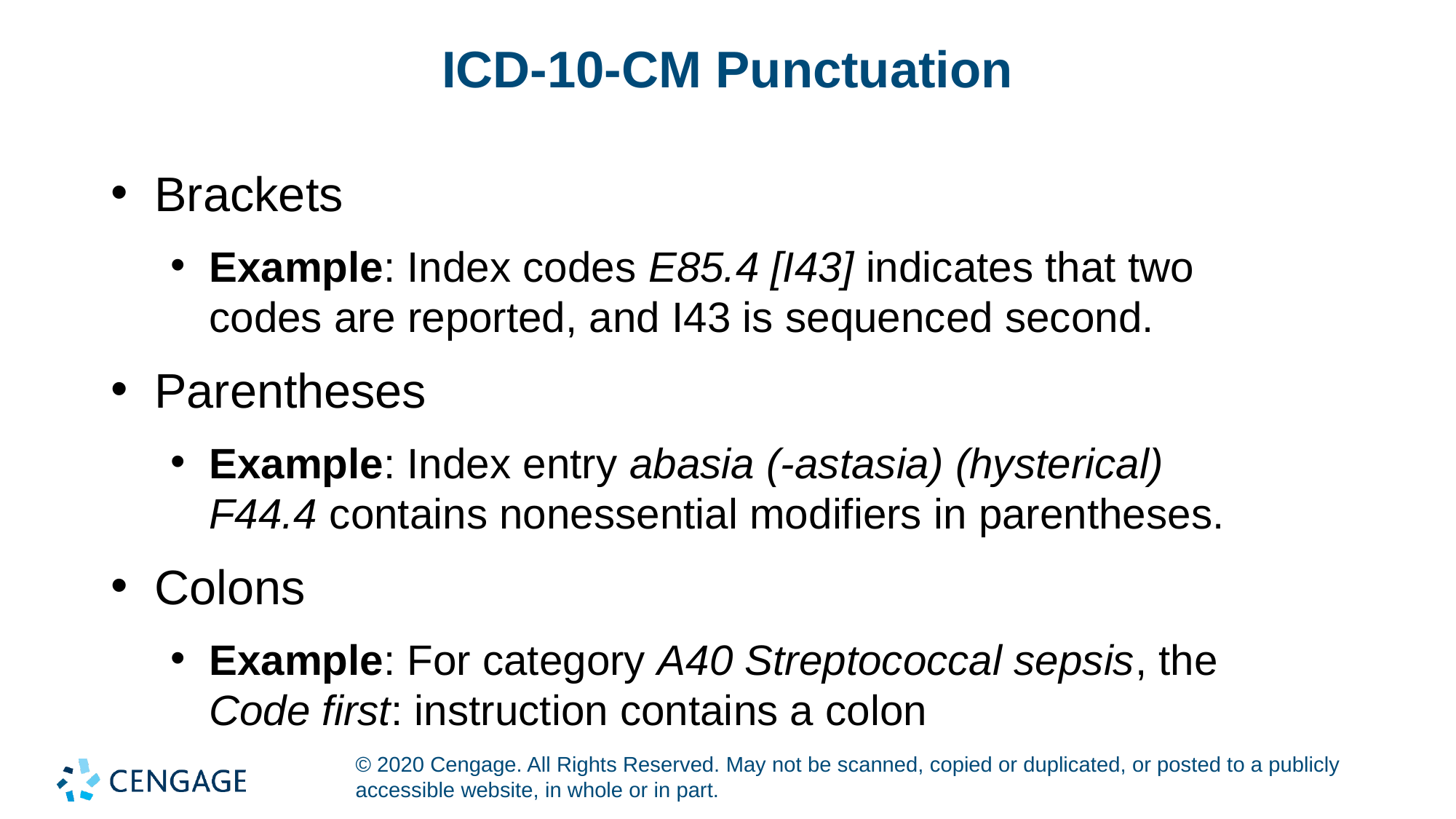

# ICD-10-CM Punctuation
Brackets
Example: Index codes E85.4 [I43] indicates that two
codes are reported, and I43 is sequenced second.
Parentheses
Example: Index entry abasia (-astasia) (hysterical)
F44.4 contains nonessential modifiers in parentheses.
Colons
Example: For category A40 Streptococcal sepsis, the
Code first: instruction contains a colon